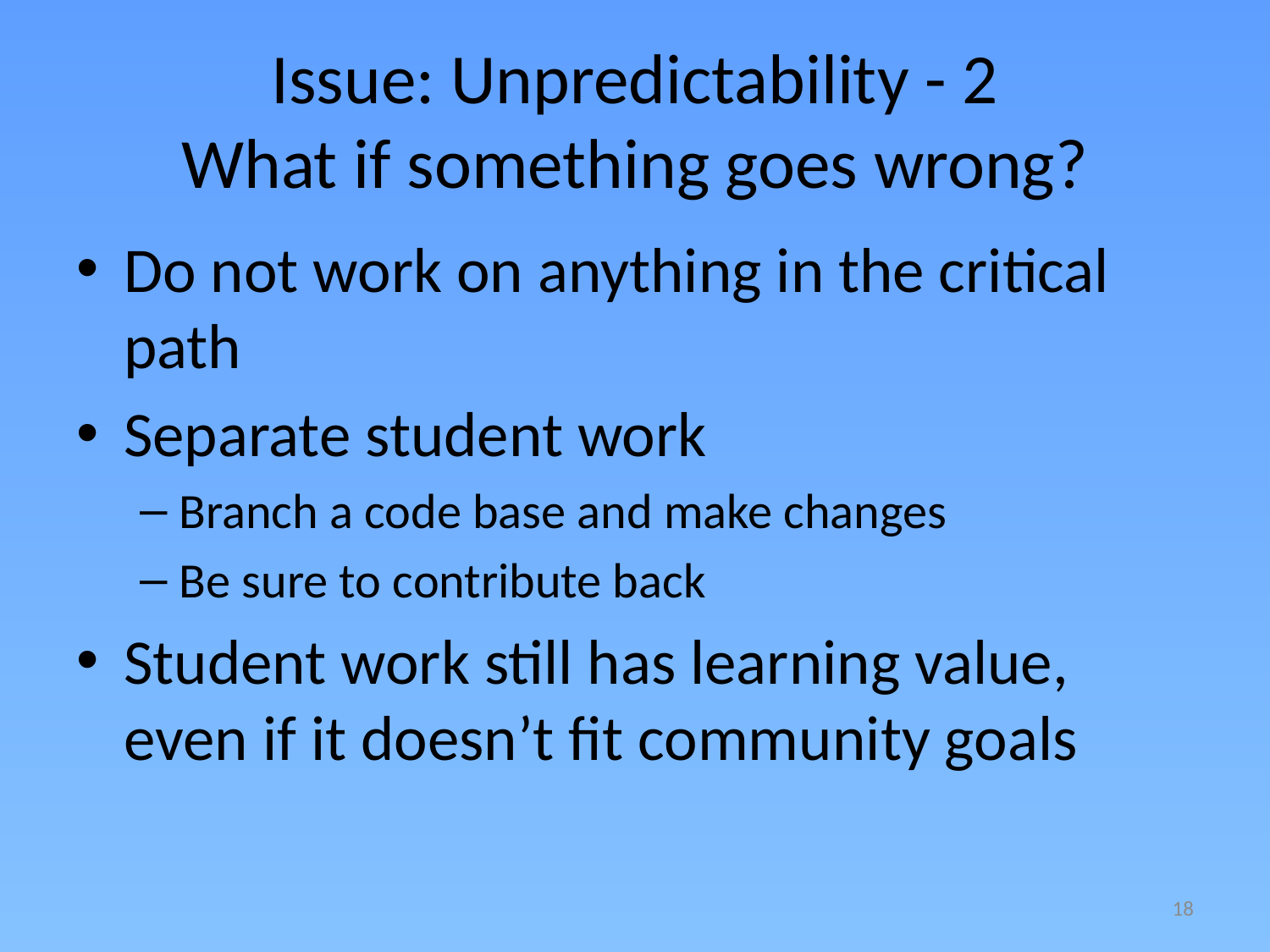

# Issue: Unpredictability - 2 What if something goes wrong?
Do not work on anything in the critical path
Separate student work
Branch a code base and make changes
Be sure to contribute back
Student work still has learning value, even if it doesn’t fit community goals

18